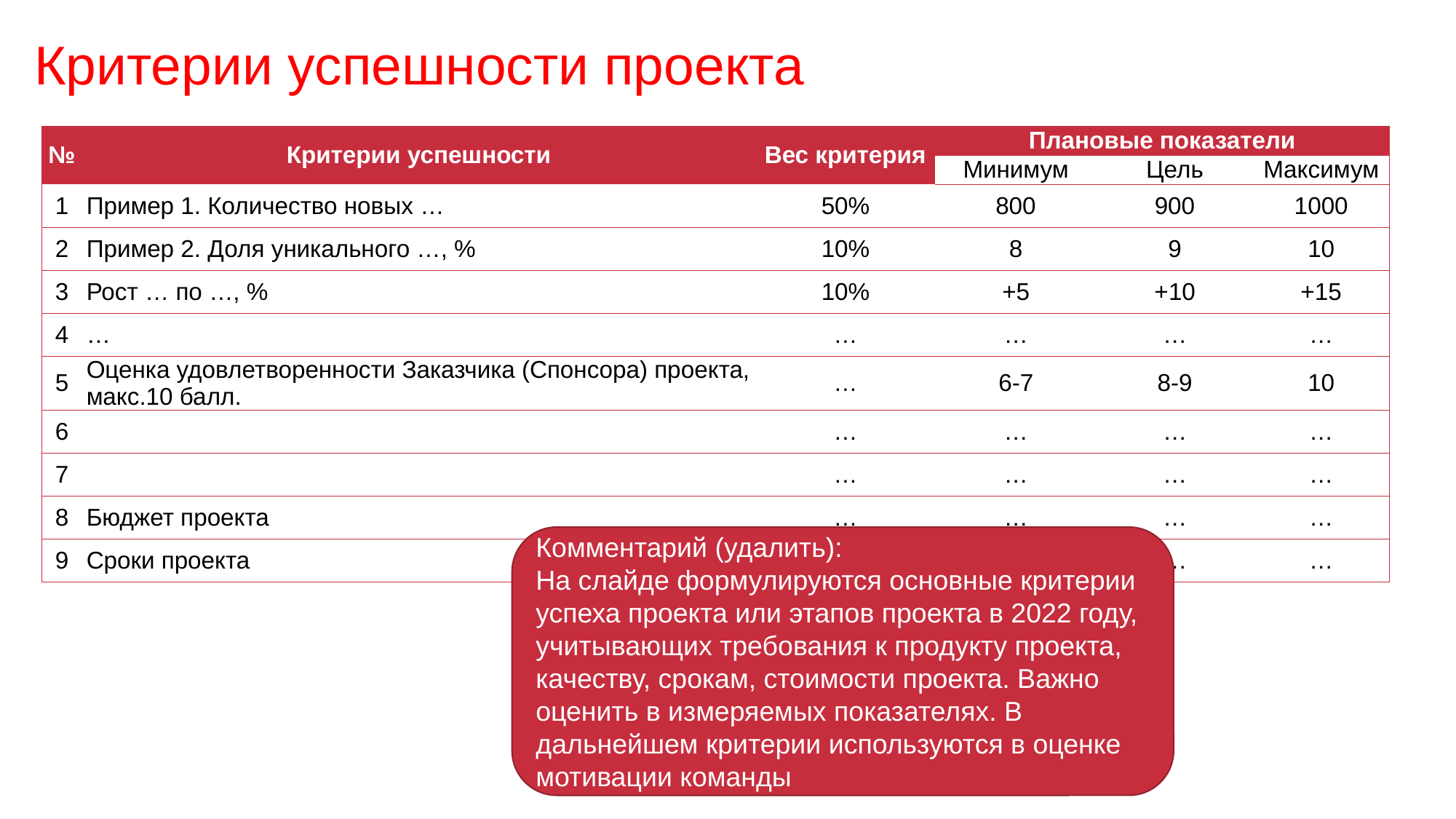

# Критерии успешности проекта
| № | Критерии успешности | Вес критерия | Плановые показатели |  |  |
| --- | --- | --- | --- | --- | --- |
|  |  |  | Минимум | Цель | Максимум |
| 1 | Пример 1. Количество новых … | 50% | 800 | 900 | 1000 |
| 2 | Пример 2. Доля уникального …, % | 10% | 8 | 9 | 10 |
| 3 | Рост … по …, % | 10% | +5 | +10 | +15 |
| 4 | … | … | … | … | … |
| 5 | Оценка удовлетворенности Заказчика (Спонсора) проекта, макс.10 балл. | … | 6-7 | 8-9 | 10 |
| 6 |  | … | … | … | … |
| 7 |  | … | … | … | … |
| 8 | Бюджет проекта | … | … | … | … |
| 9 | Сроки проекта | … | … | … | … |
Комментарий (удалить):
На слайде формулируются основные критерии успеха проекта или этапов проекта в 2022 году, учитывающих требования к продукту проекта, качеству, срокам, стоимости проекта. Важно оценить в измеряемых показателях. В дальнейшем критерии используются в оценке мотивации команды